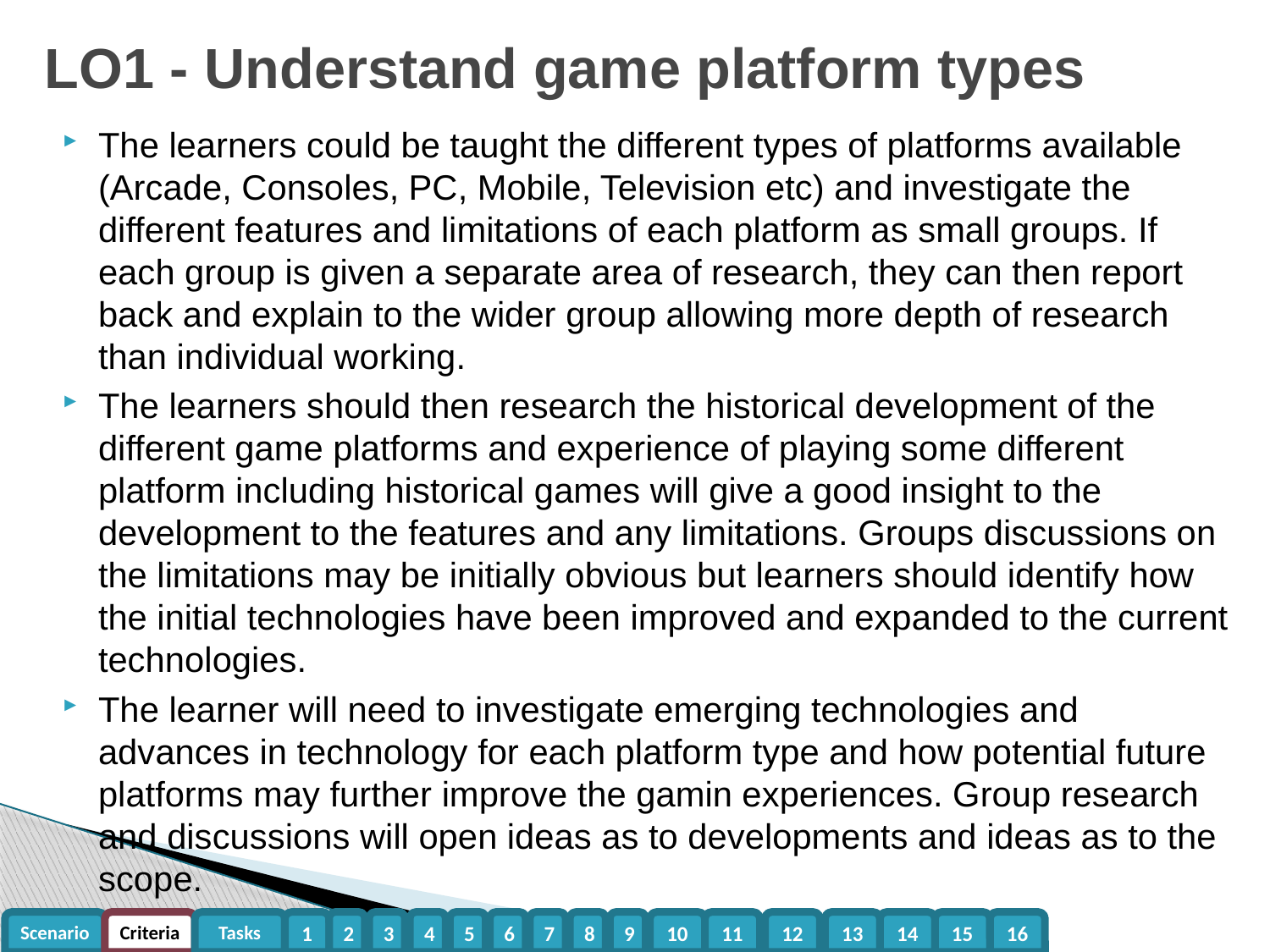

# LO1 - Understand game platform types
The learners could be taught the different types of platforms available (Arcade, Consoles, PC, Mobile, Television etc) and investigate the different features and limitations of each platform as small groups. If each group is given a separate area of research, they can then report back and explain to the wider group allowing more depth of research than individual working.
The learners should then research the historical development of the different game platforms and experience of playing some different platform including historical games will give a good insight to the development to the features and any limitations. Groups discussions on the limitations may be initially obvious but learners should identify how the initial technologies have been improved and expanded to the current technologies.
The learner will need to investigate emerging technologies and advances in technology for each platform type and how potential future platforms may further improve the gamin experiences. Group research and discussions will open ideas as to developments and ideas as to the scope.